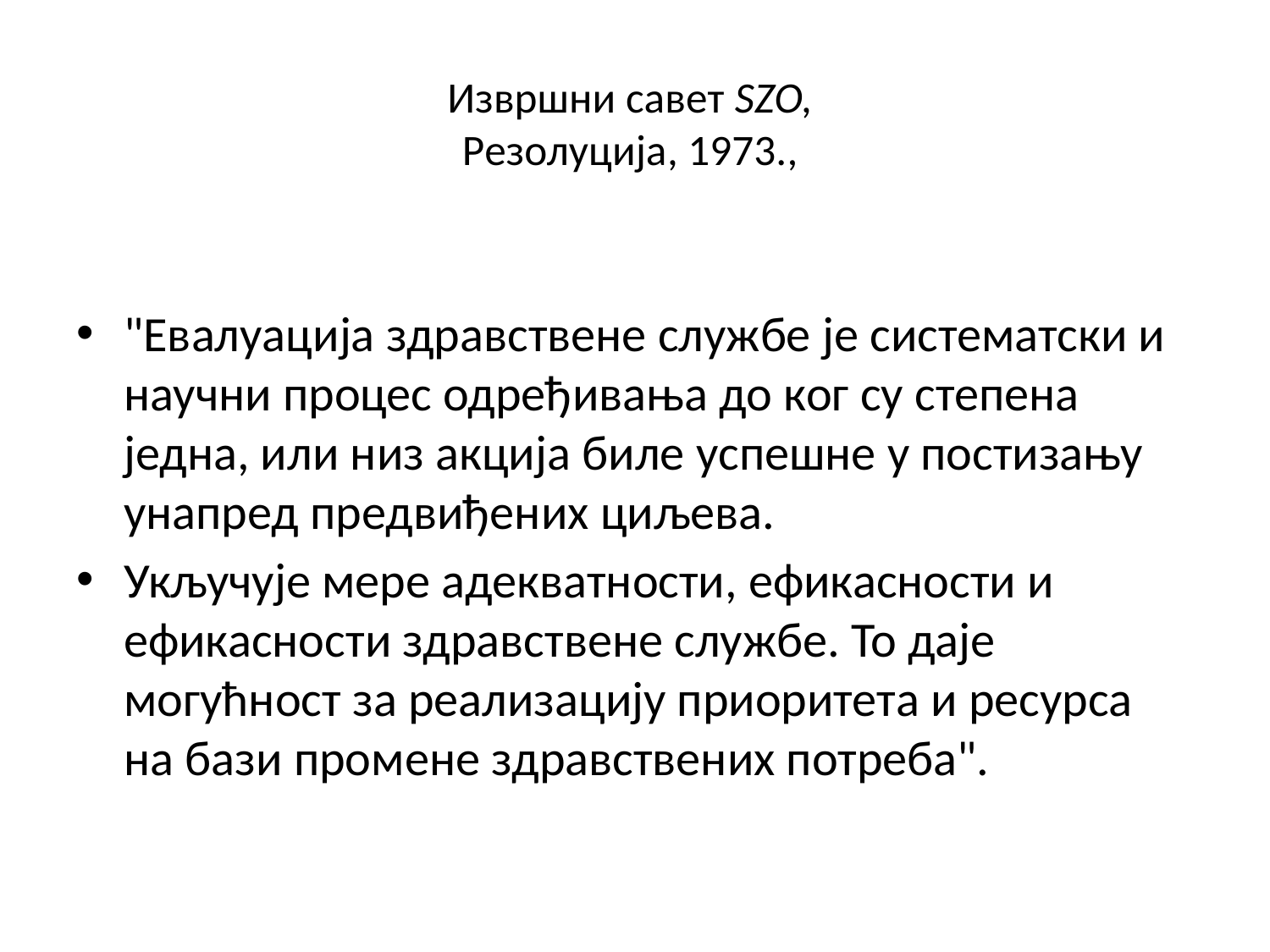

# Извpшни савет SZO, Резолуцијa, 1973.,
"Евалуација здравствене службе је систематски и научни процес одређивања до ког су степена једна, или низ акција биле успешне у постизању унапред предвиђених циљева.
Укључује мере адекватности, ефикасности и ефикасности здравствене службе. То даје могућност за реализацију приоритета и ресурса на бази промене здравствених потреба".